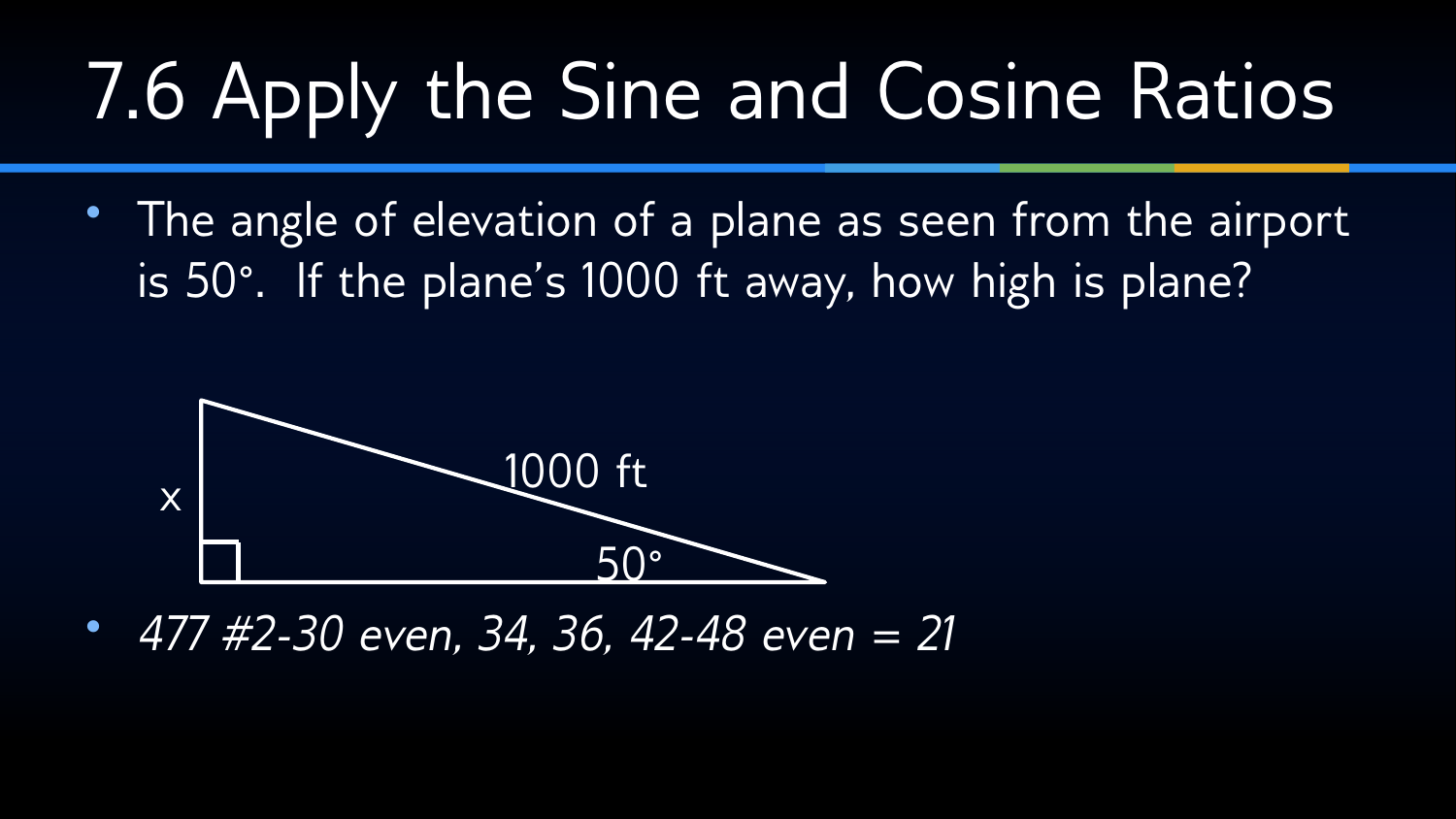

# 7.6 Apply the Sine and Cosine Ratios
The angle of elevation of a plane as seen from the airport is 50°.  If the plane’s 1000 ft away, how high is plane?

477 #2-30 even, 34, 36, 42-48 even = 21

1000 ft
x
50°